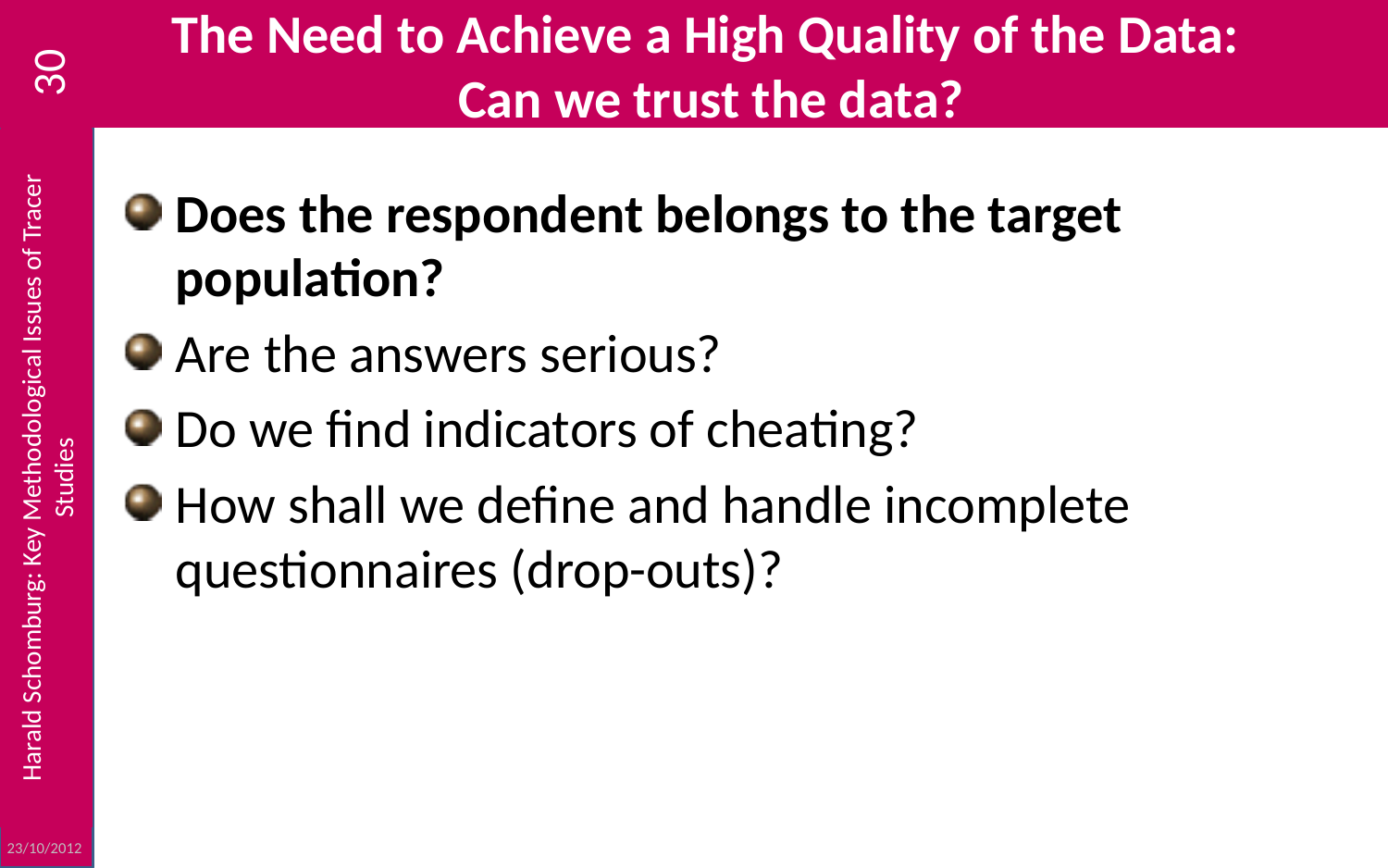

# The Need to Achieve a High Quality of the Data: Can we trust the data?
30
Does the respondent belongs to the target population?
Are the answers serious?
Do we find indicators of cheating?
How shall we define and handle incomplete questionnaires (drop-outs)?
Harald Schomburg: Key Methodological Issues of Tracer Studies
23/10/2012